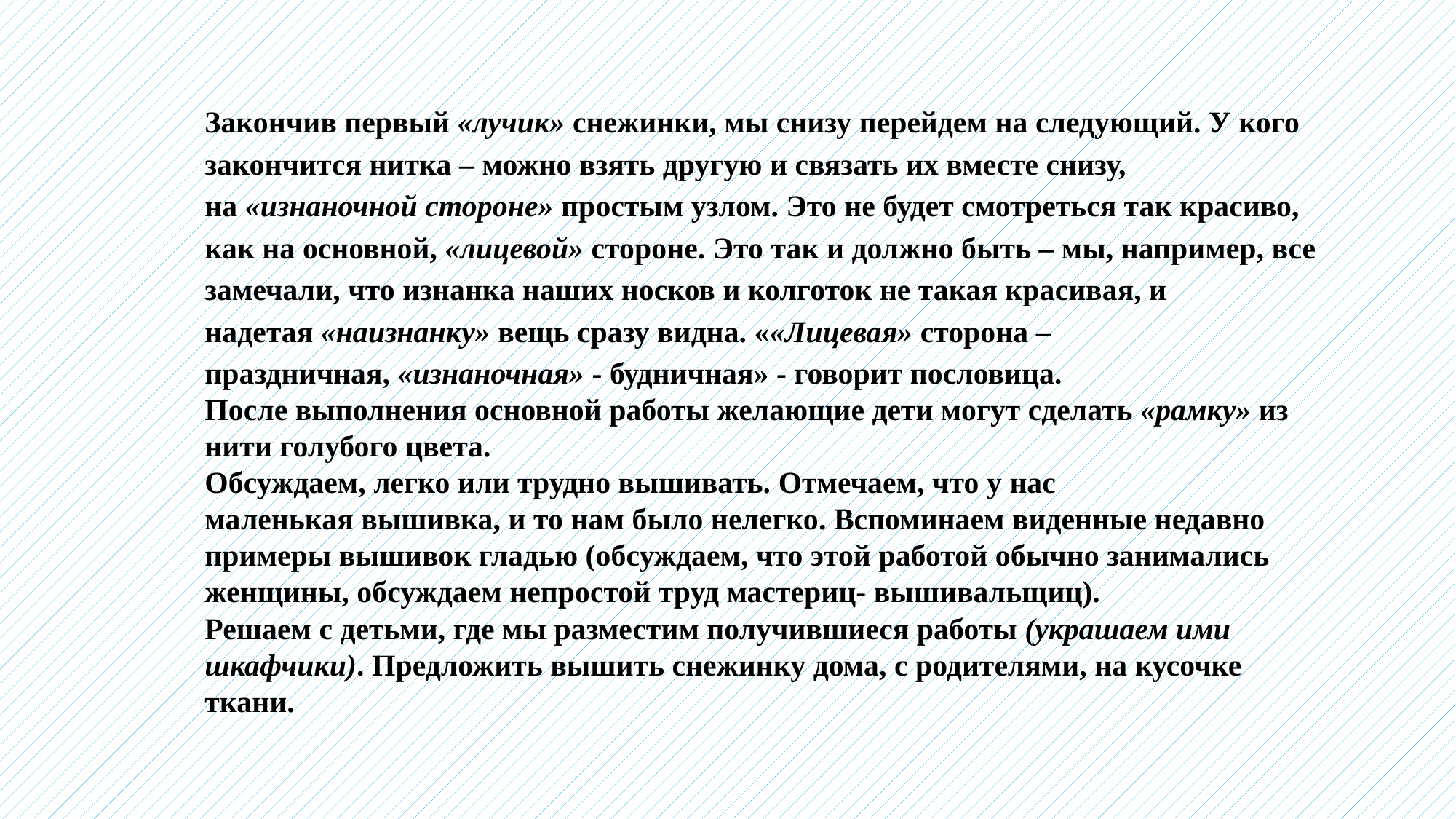

Закончив первый «лучик» снежинки, мы снизу перейдем на следующий. У кого закончится нитка – можно взять другую и связать их вместе снизу, на «изнаночной стороне» простым узлом. Это не будет смотреться так красиво, как на основной, «лицевой» стороне. Это так и должно быть – мы, например, все замечали, что изнанка наших носков и колготок не такая красивая, и надетая «наизнанку» вещь сразу видна. ««Лицевая» сторона – праздничная, «изнаночная» - будничная» - говорит пословица.
После выполнения основной работы желающие дети могут сделать «рамку» из нити голубого цвета.
Обсуждаем, легко или трудно вышивать. Отмечаем, что у нас маленькая вышивка, и то нам было нелегко. Вспоминаем виденные недавно примеры вышивок гладью (обсуждаем, что этой работой обычно занимались женщины, обсуждаем непростой труд мастериц- вышивальщиц).
Решаем с детьми, где мы разместим получившиеся работы (украшаем ими шкафчики). Предложить вышить снежинку дома, с родителями, на кусочке ткани.